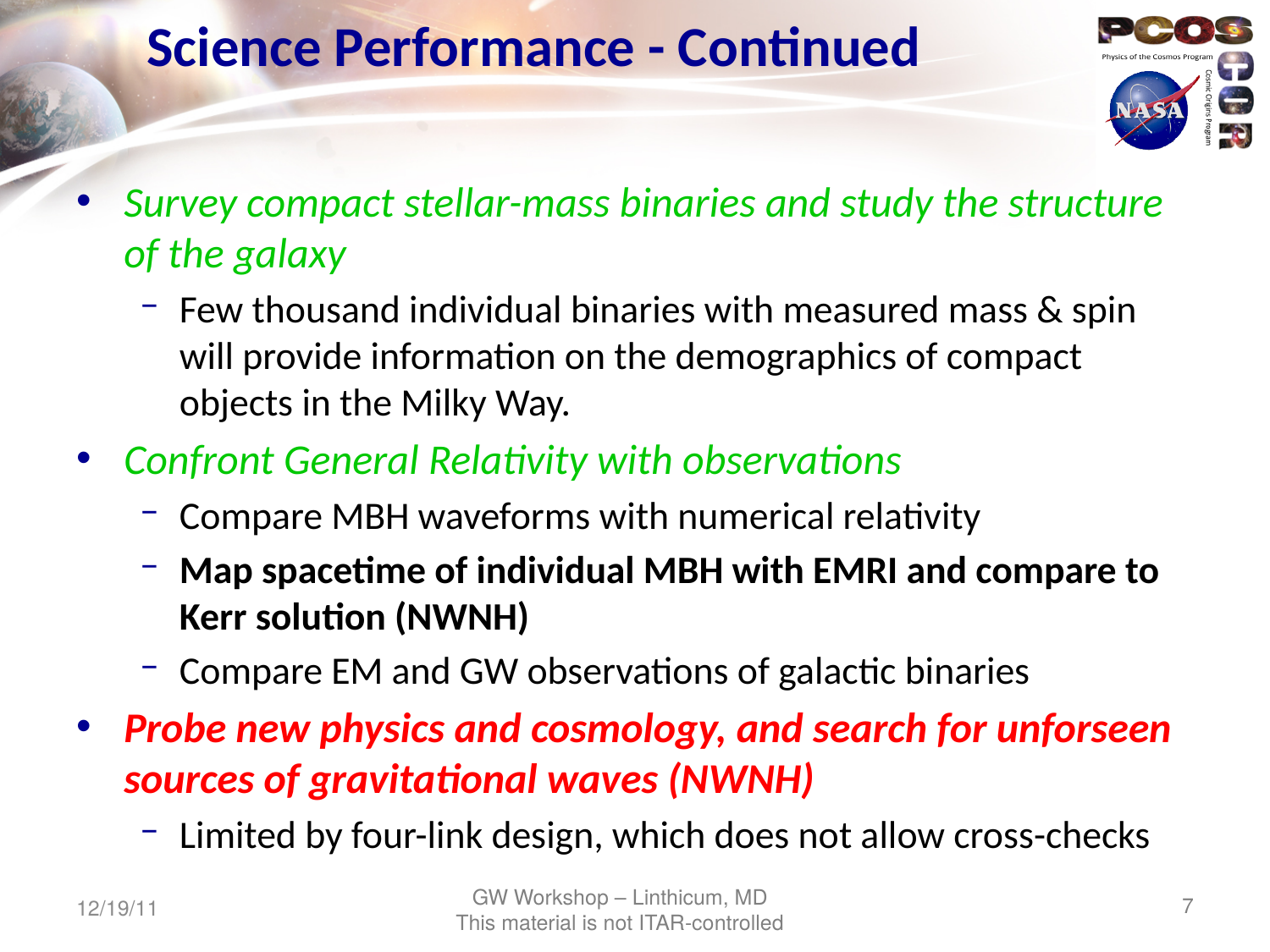

# Science Performance - Continued
Survey compact stellar-mass binaries and study the structure of the galaxy
Few thousand individual binaries with measured mass & spin will provide information on the demographics of compact objects in the Milky Way.
Confront General Relativity with observations
Compare MBH waveforms with numerical relativity
Map spacetime of individual MBH with EMRI and compare to Kerr solution (NWNH)
Compare EM and GW observations of galactic binaries
Probe new physics and cosmology, and search for unforseen sources of gravitational waves (NWNH)
Limited by four-link design, which does not allow cross-checks

12/19/11
7